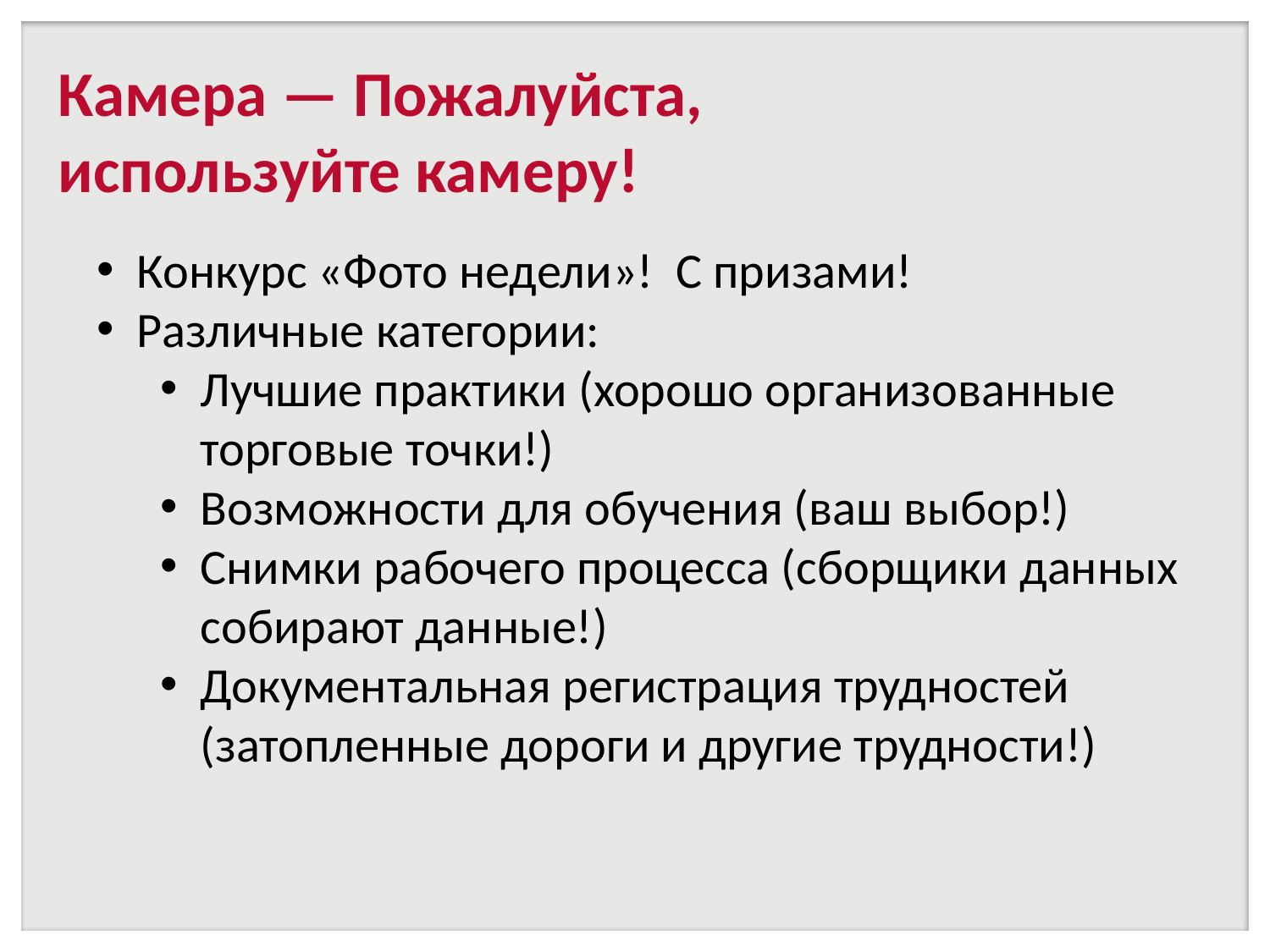

# Камера — Пожалуйста, используйте камеру!
Конкурс «Фото недели»!  С призами!
Различные категории:
Лучшие практики (хорошо организованные торговые точки!)
Возможности для обучения (ваш выбор!)
Снимки рабочего процесса (сборщики данных собирают данные!)
Документальная регистрация трудностей (затопленные дороги и другие трудности!)